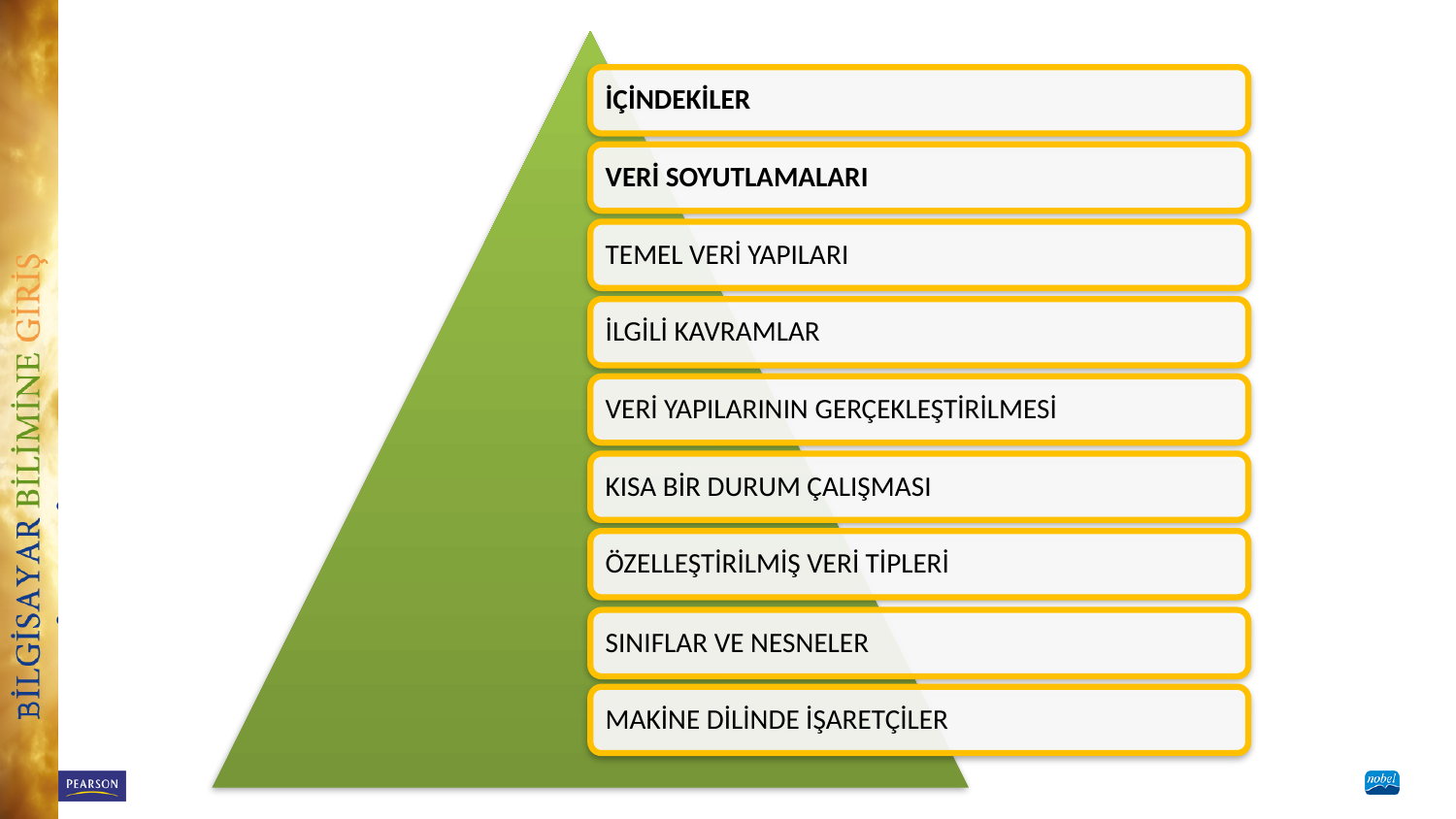

İÇİNDEKİLER
VERİ SOYUTLAMALARI
TEMEL VERİ YAPILARI
İLGİLİ KAVRAMLAR
VERİ YAPILARININ GERÇEKLEŞTİRİLMESİ
KISA BİR DURUM ÇALIŞMASI
ÖZELLEŞTİRİLMİŞ VERİ TİPLERİ
SINIFLAR VE NESNELER
MAKİNE DİLİNDE İŞARETÇİLER